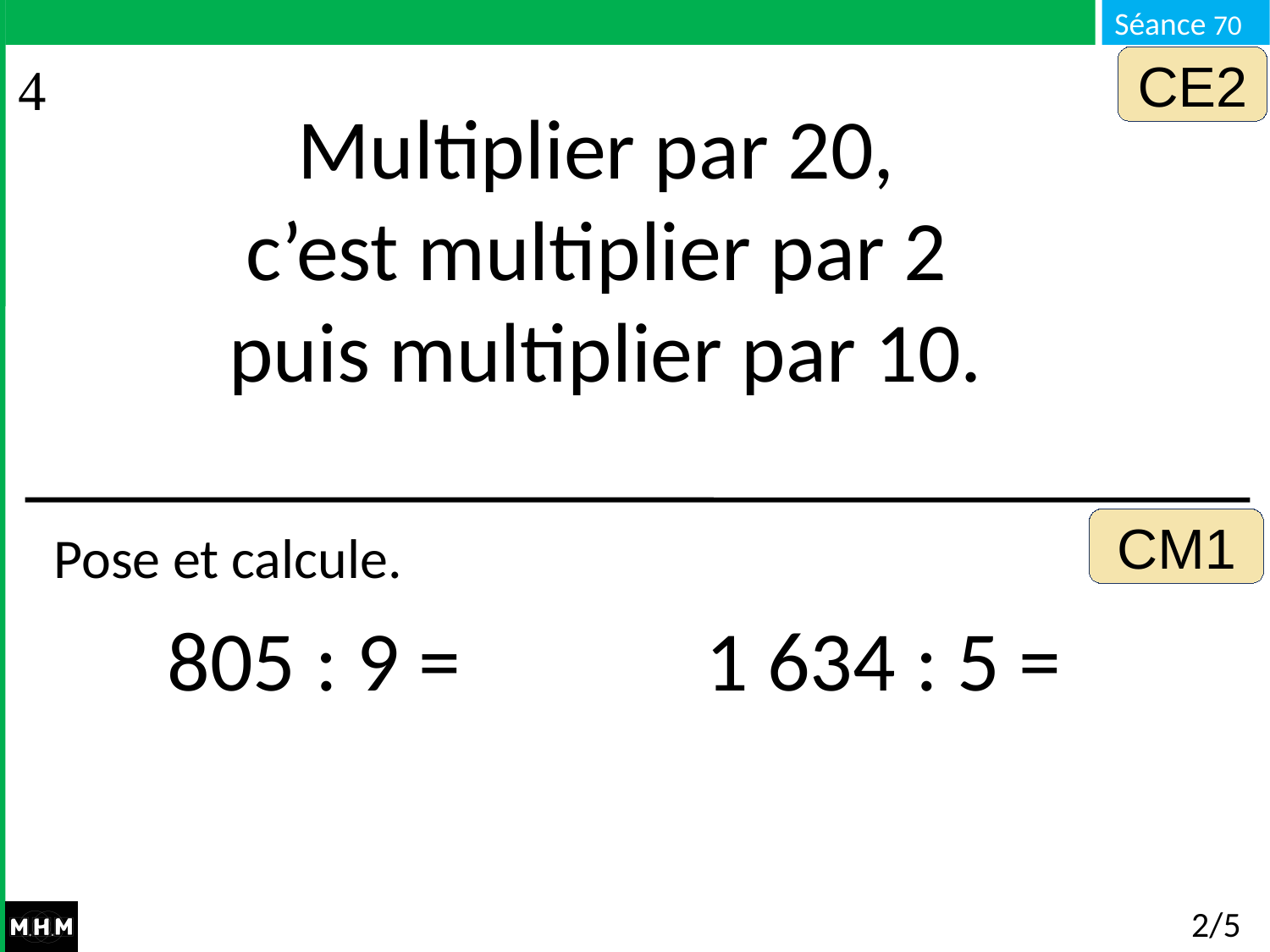

CE2
Multiplier par 20,
c’est multiplier par 2
puis multiplier par 10.

CM1
Pose et calcule.
1 634 : 5 =
805 : 9 =
# 2/5